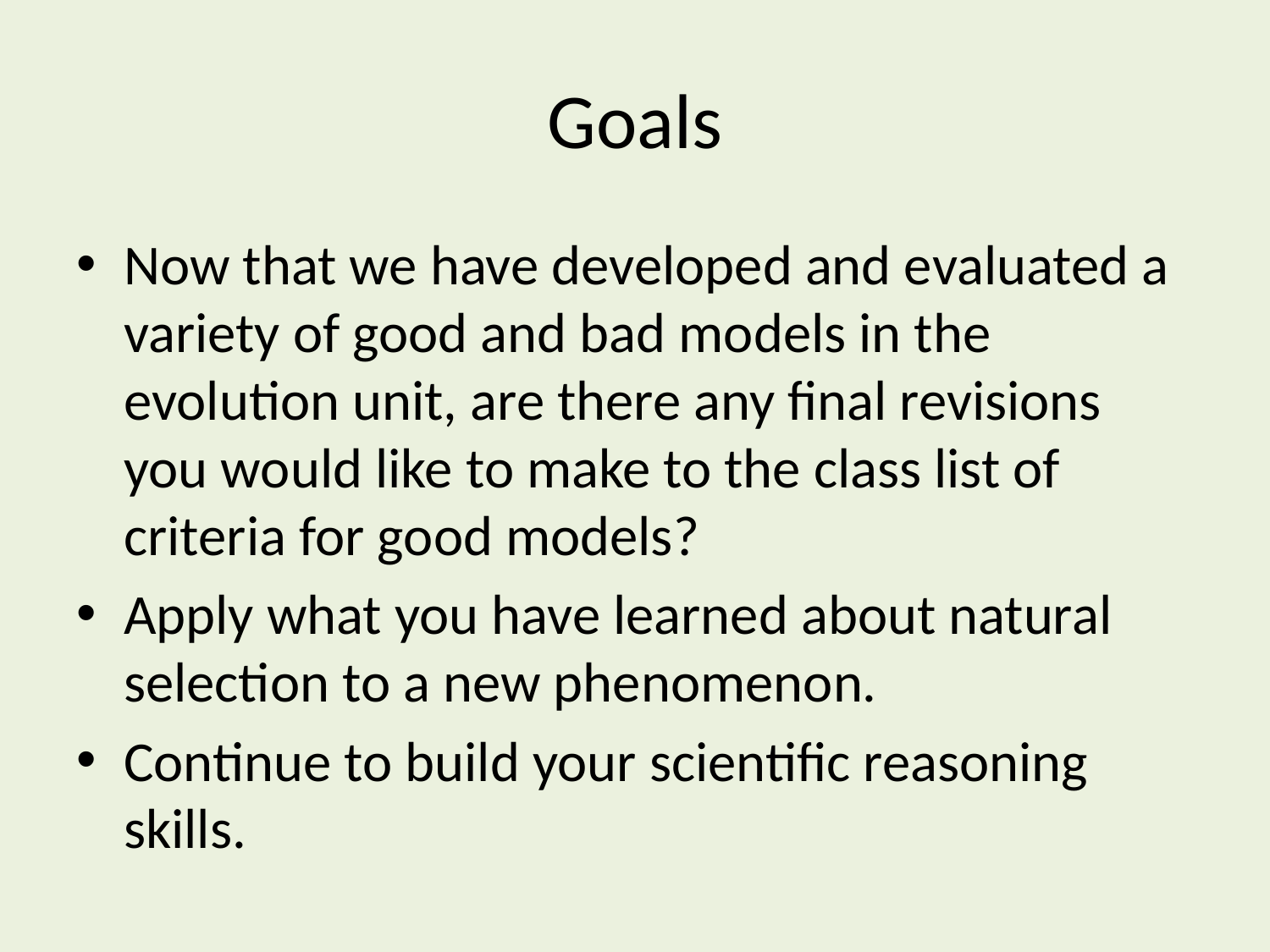

Goals
Now that we have developed and evaluated a variety of good and bad models in the evolution unit, are there any final revisions you would like to make to the class list of criteria for good models?
Apply what you have learned about natural selection to a new phenomenon.
Continue to build your scientific reasoning skills.